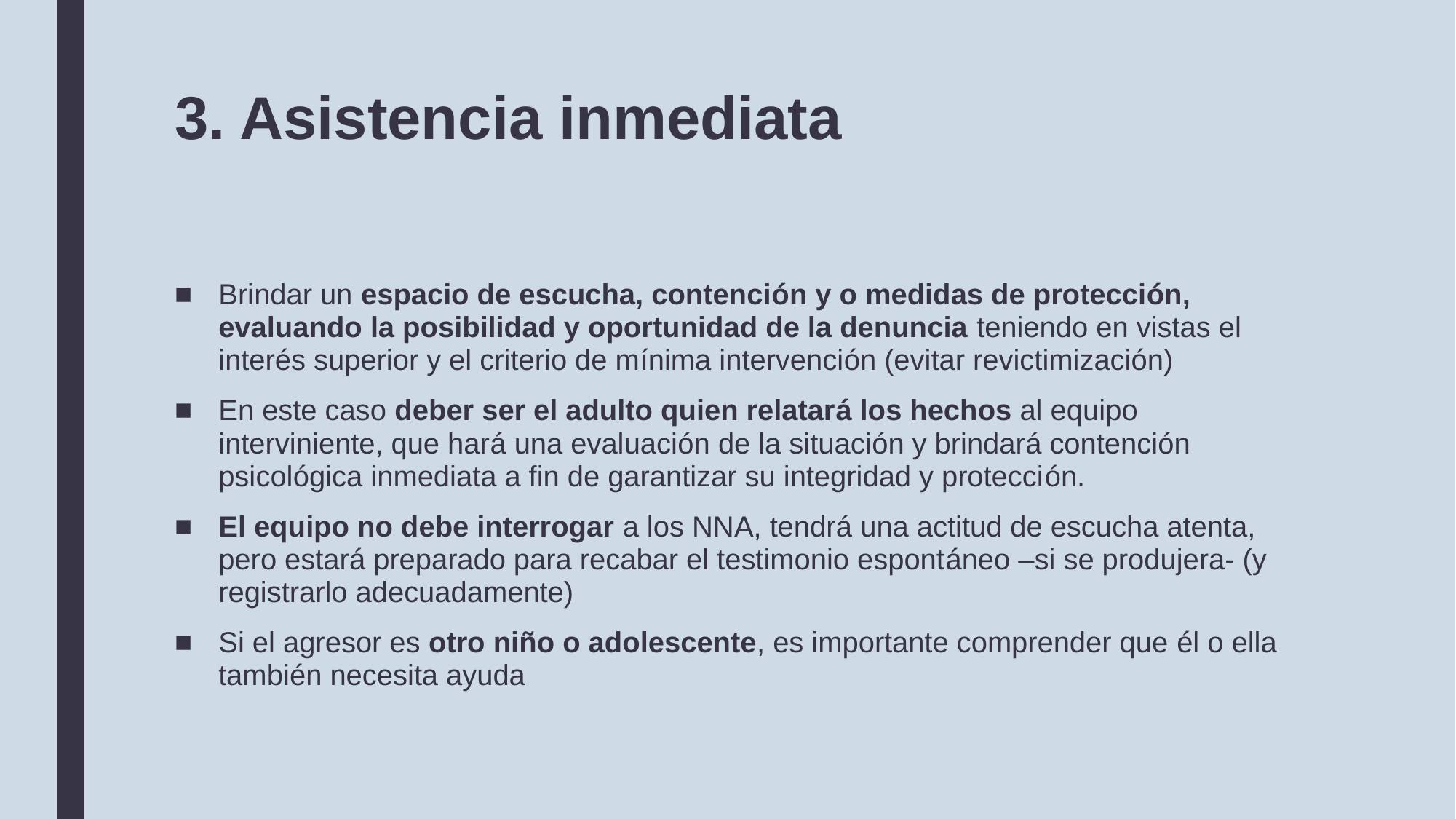

# 3. Asistencia inmediata
Brindar un espacio de escucha, contención y o medidas de protección, evaluando la posibilidad y oportunidad de la denuncia teniendo en vistas el interés superior y el criterio de mínima intervención (evitar revictimización)
En este caso deber ser el adulto quien relatará los hechos al equipo interviniente, que hará una evaluación de la situación y brindará contención psicológica inmediata a fin de garantizar su integridad y protección.
El equipo no debe interrogar a los NNA, tendrá una actitud de escucha atenta, pero estará preparado para recabar el testimonio espontáneo –si se produjera- (y registrarlo adecuadamente)
Si el agresor es otro niño o adolescente, es importante comprender que él o ella también necesita ayuda